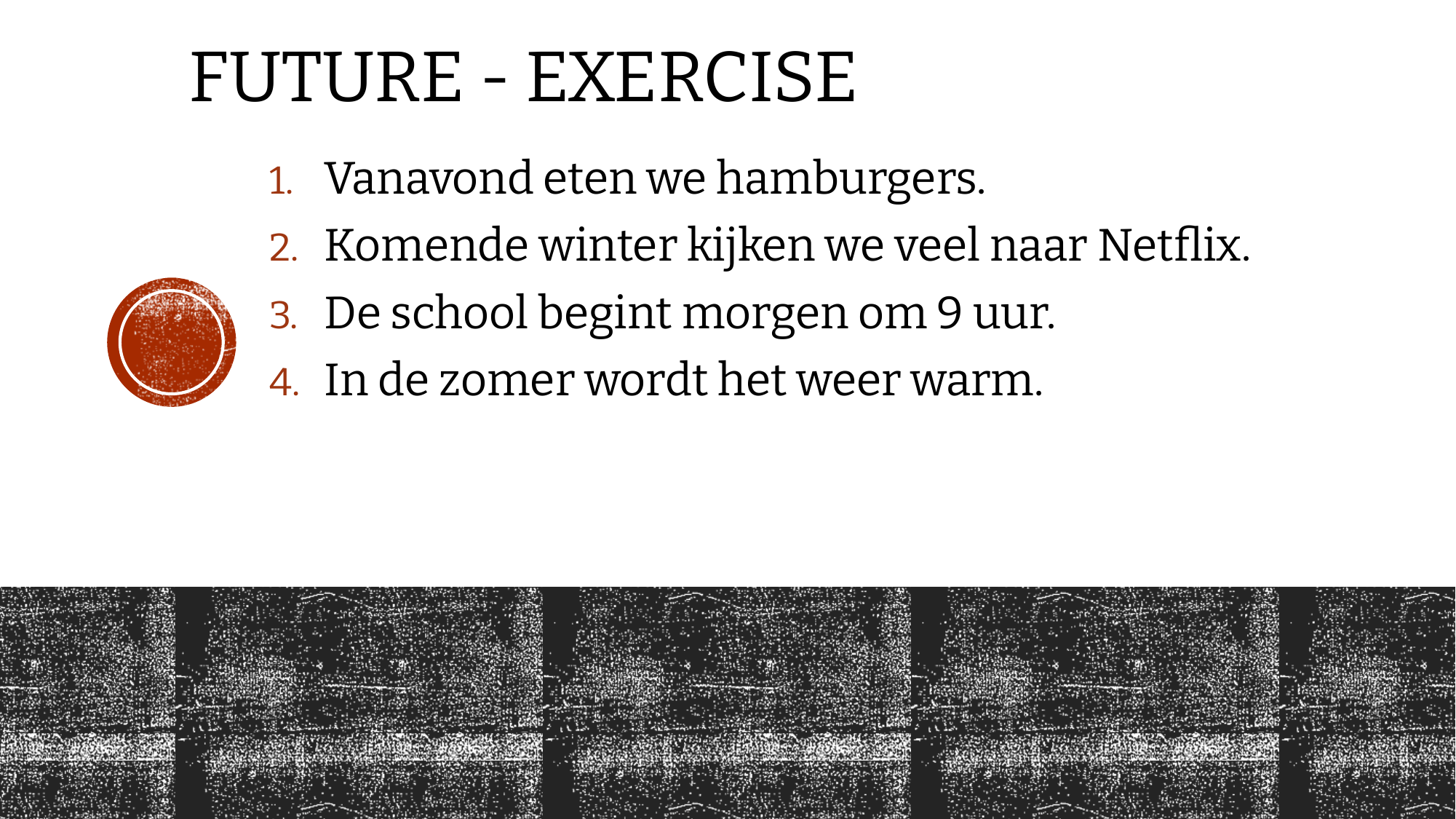

# Future - exercise
Vanavond eten we hamburgers.
Komende winter kijken we veel naar Netflix.
De school begint morgen om 9 uur.
In de zomer wordt het weer warm.